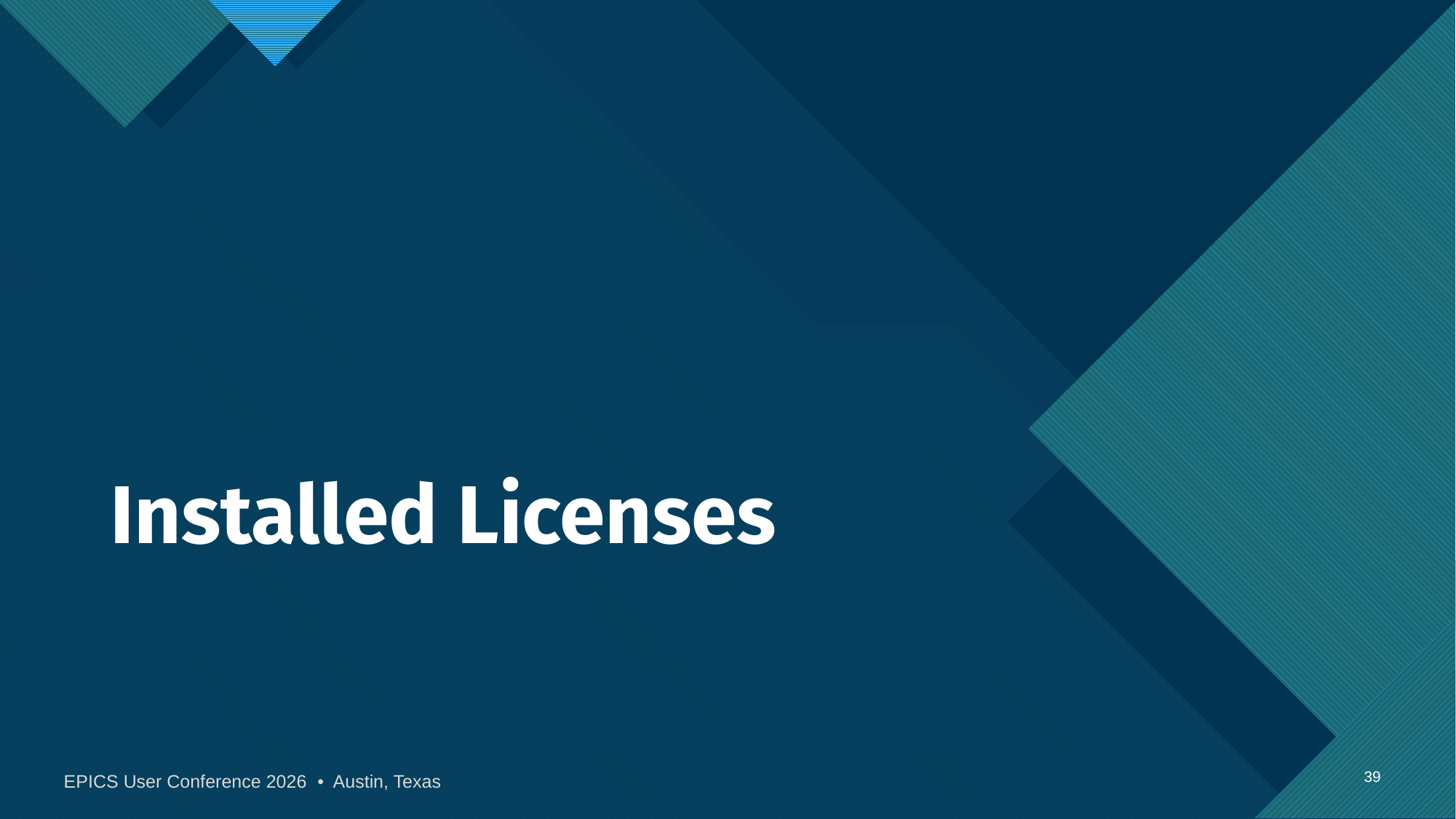

# Installed Licenses

39
EPICS User Conference 2026  •  Austin, Texas